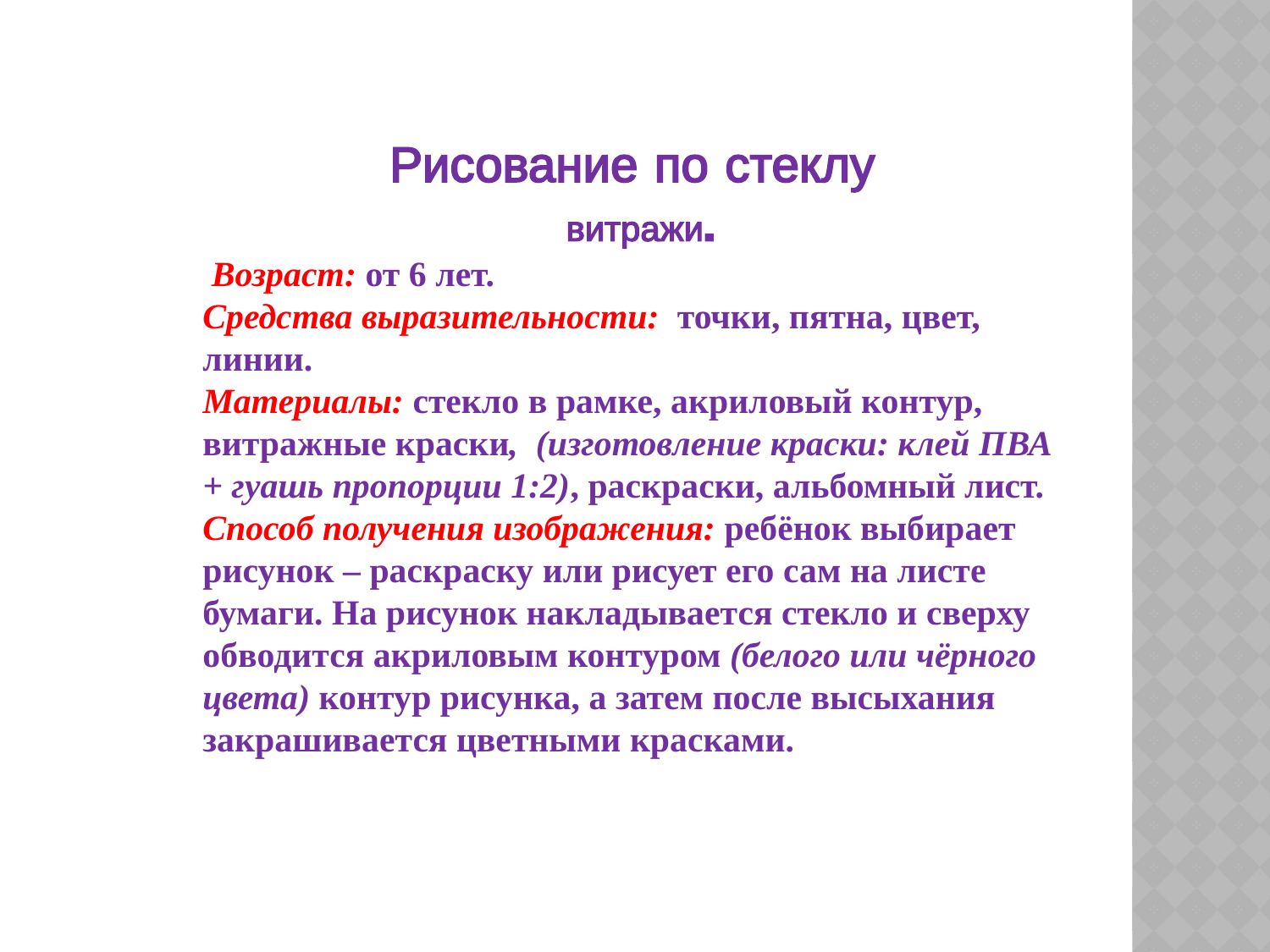

Рисование по стеклу
 витражи.
 Возраст: от 6 лет.
Средства выразительности:  точки, пятна, цвет, линии.
Материалы: стекло в рамке, акриловый контур, витражные краски,  (изготовление краски: клей ПВА + гуашь пропорции 1:2), раскраски, альбомный лист.
Способ получения изображения: ребёнок выбирает рисунок – раскраску или рисует его сам на листе бумаги. На рисунок накладывается стекло и сверху  обводится акриловым контуром (белого или чёрного цвета) контур рисунка, а затем после высыхания закрашивается цветными красками.